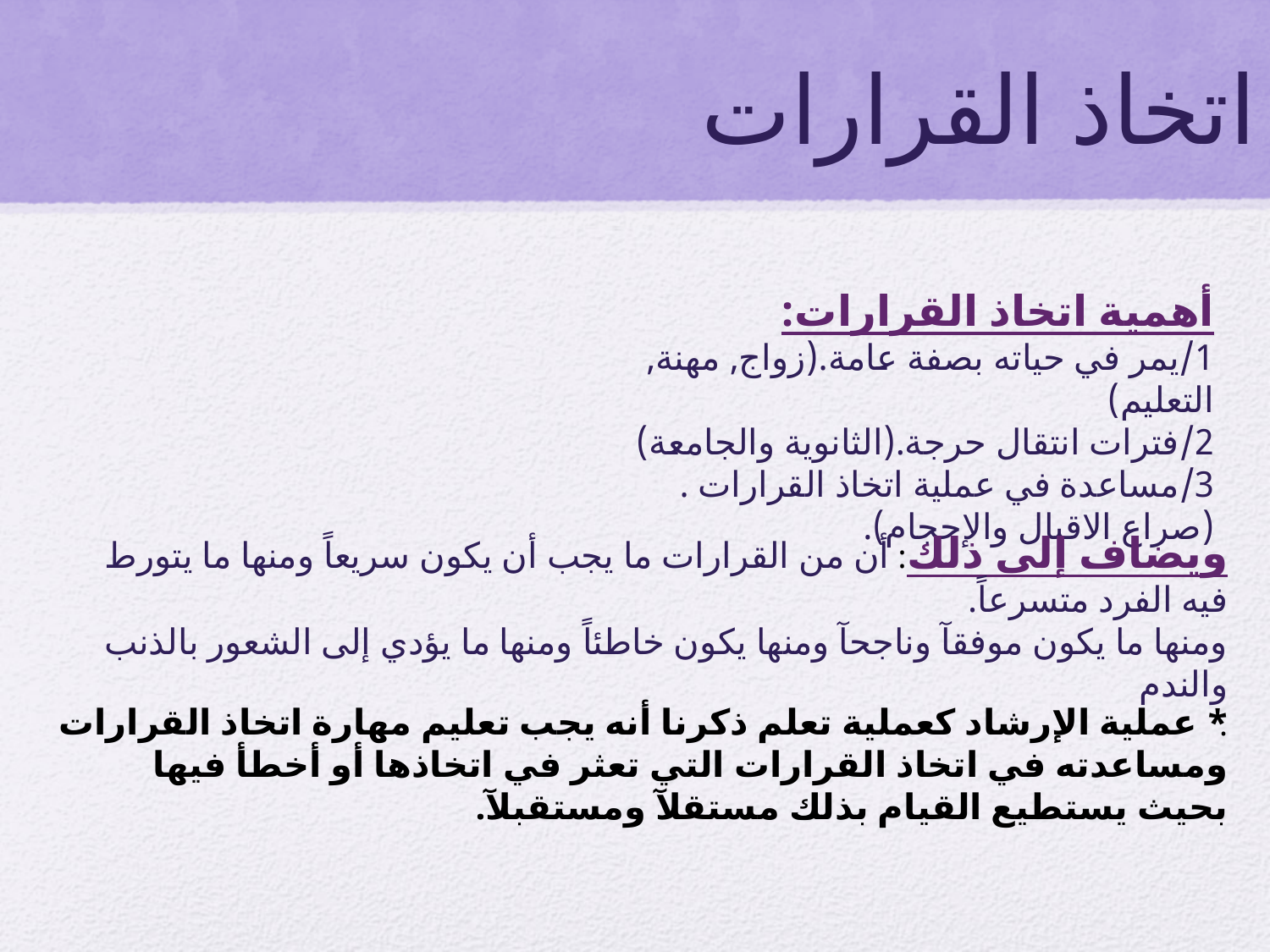

# اتخاذ القرارات :
أهمية اتخاذ القرارات:
1/يمر في حياته بصفة عامة.(زواج, مهنة, التعليم)
2/فترات انتقال حرجة.(الثانوية والجامعة)
3/مساعدة في عملية اتخاذ القرارات . (صراع الاقبال والإحجام).
ويضاف إلى ذلك: أن من القرارات ما يجب أن يكون سريعاً ومنها ما يتورط فيه الفرد متسرعاً.
ومنها ما يكون موفقآ وناجحآ ومنها يكون خاطئاً ومنها ما يؤدي إلى الشعور بالذنب والندم
.
* عملية اﻹرشاد كعملية تعلم ذكرنا أنه يجب تعليم مهارة اتخاذ القرارات ومساعدته في اتخاذ القرارات التي تعثر في اتخاذها أو أخطأ فيها بحيث يستطيع القيام بذلك مستقلآ ومستقبلآ.